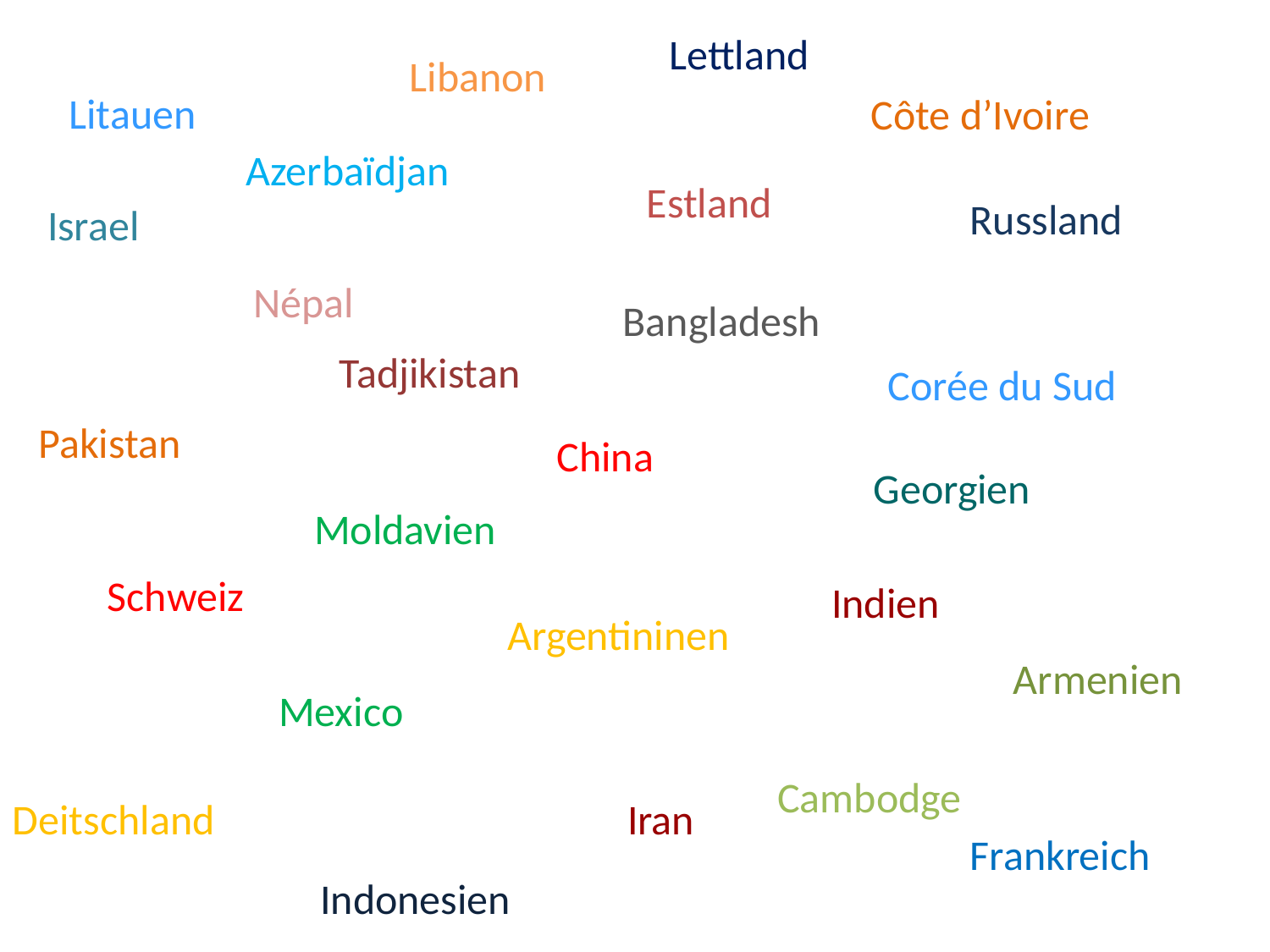

Lettland
Libanon
Litauen
Côte d’Ivoire
Azerbaïdjan
Estland
Russland
Israel
Népal
Bangladesh
Tadjikistan
Corée du Sud
Pakistan
China
Georgien
Moldavien
Schweiz
Indien
Argentininen
Armenien
Mexico
Cambodge
Deitschland
Iran
Frankreich
Indonesien